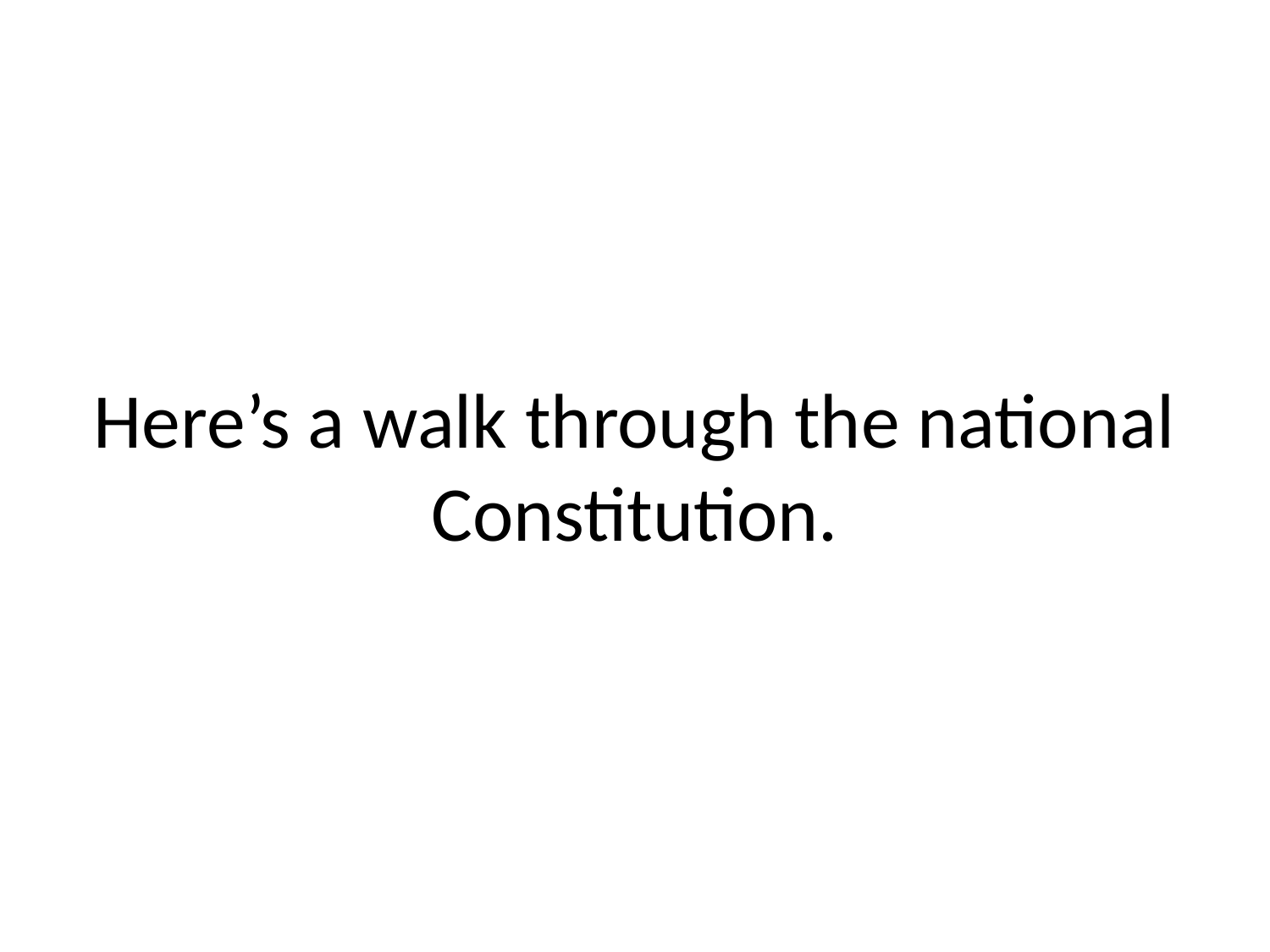

# Here’s a walk through the national Constitution.